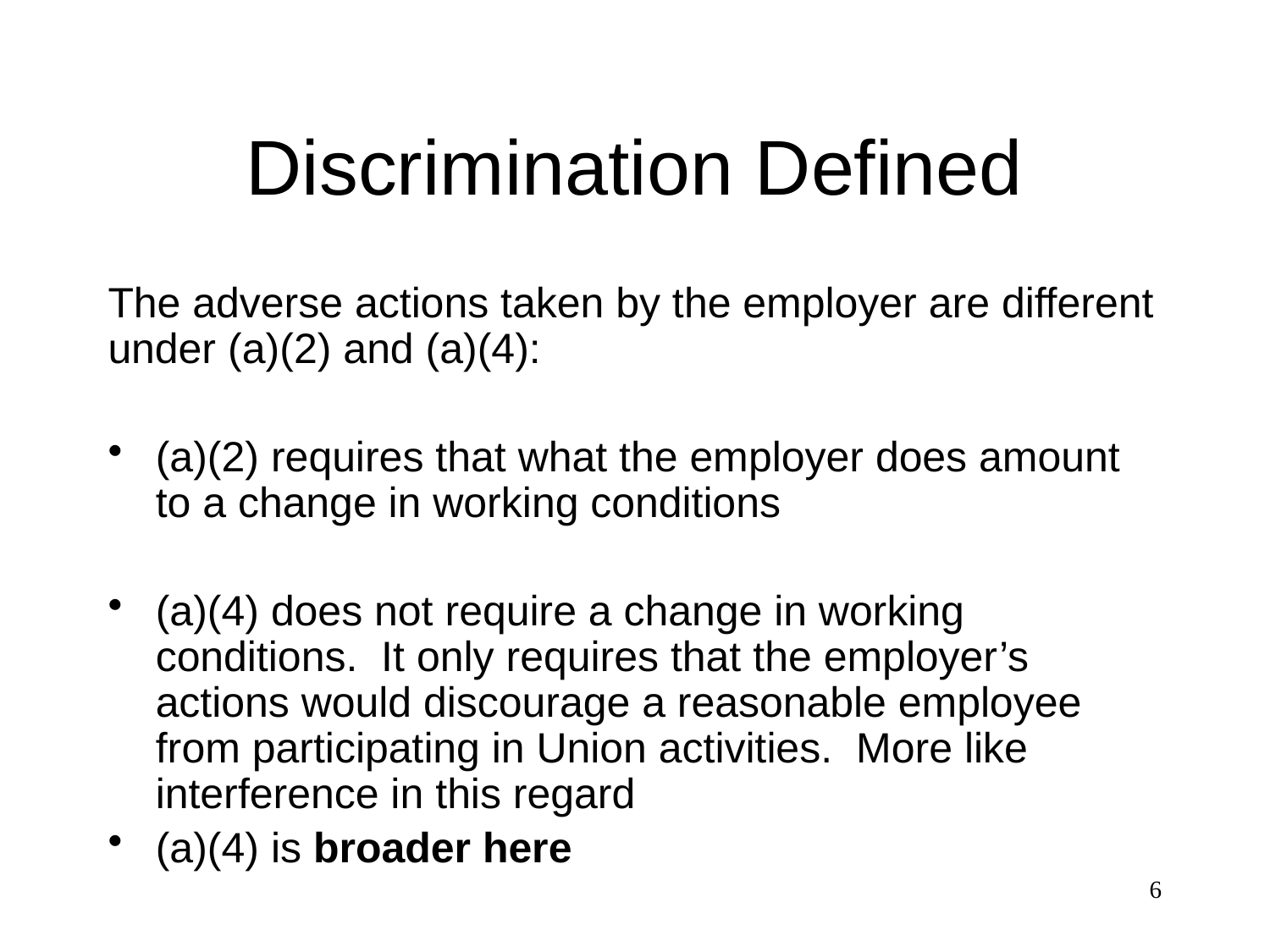

# Discrimination Defined
The adverse actions taken by the employer are different under (a)(2) and (a)(4):

(a)(2) requires that what the employer does amount to a change in working conditions

(a)(4) does not require a change in working conditions.  It only requires that the employer’s actions would discourage a reasonable employee from participating in Union activities.  More like interference in this regard
(a)(4) is broader here
6